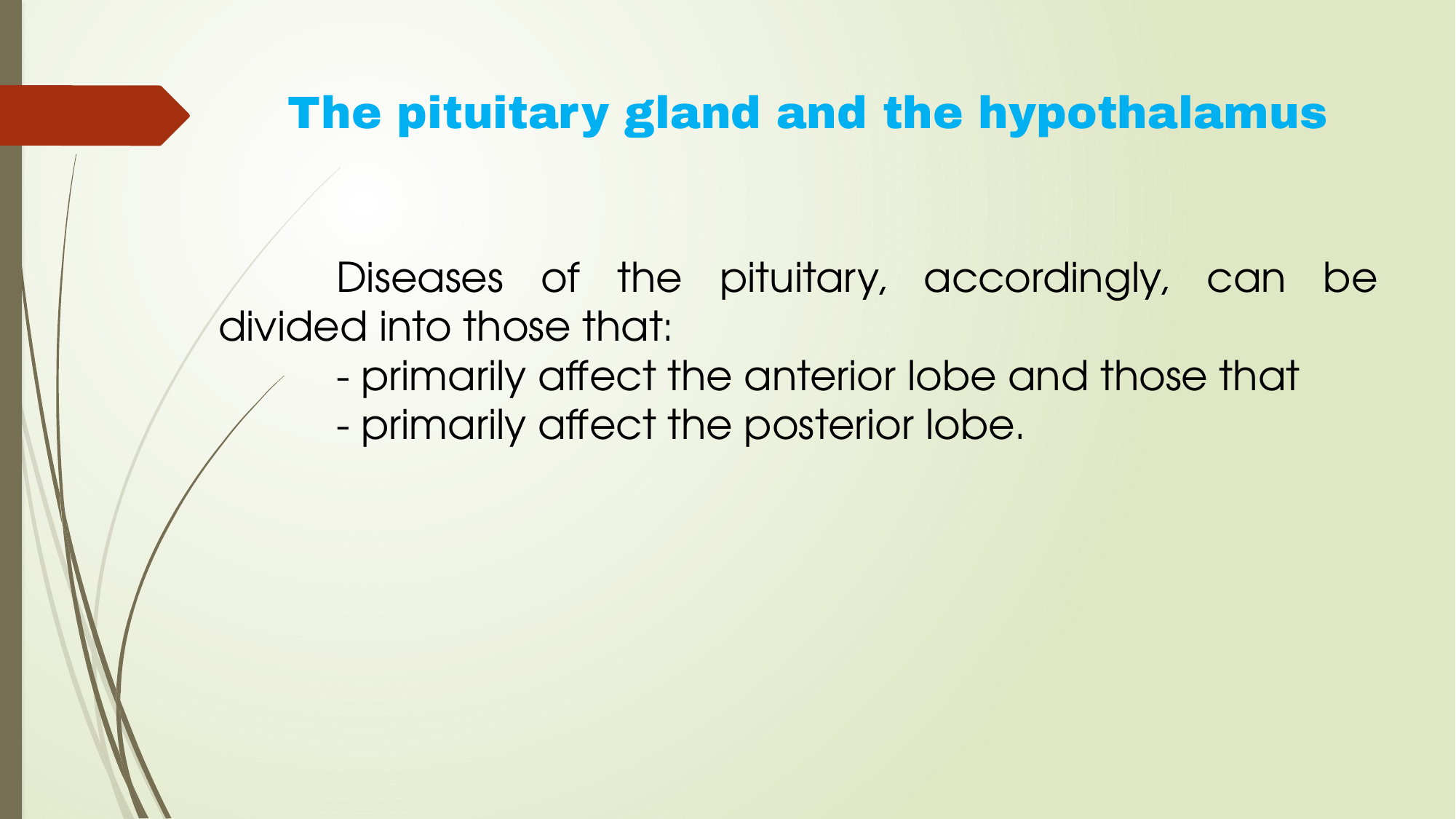

The pituitary gland and the hypothalamus
Diseases of the pituitary, accordingly, can be divided into those that:
- primarily affect the anterior lobe and those that
- primarily affect the posterior lobe.